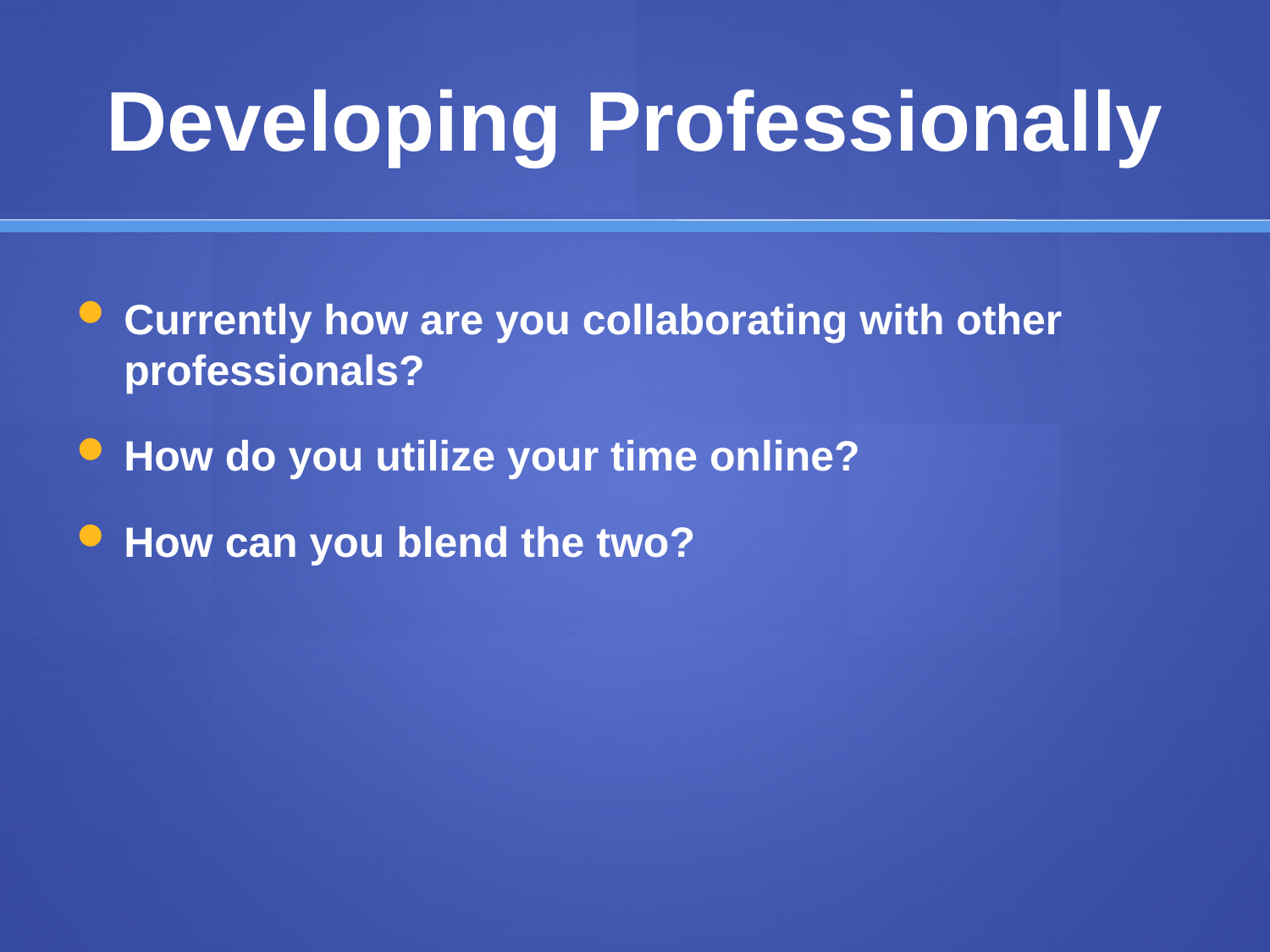

# Developing Professionally
Currently how are you collaborating with other professionals?
How do you utilize your time online?
How can you blend the two?